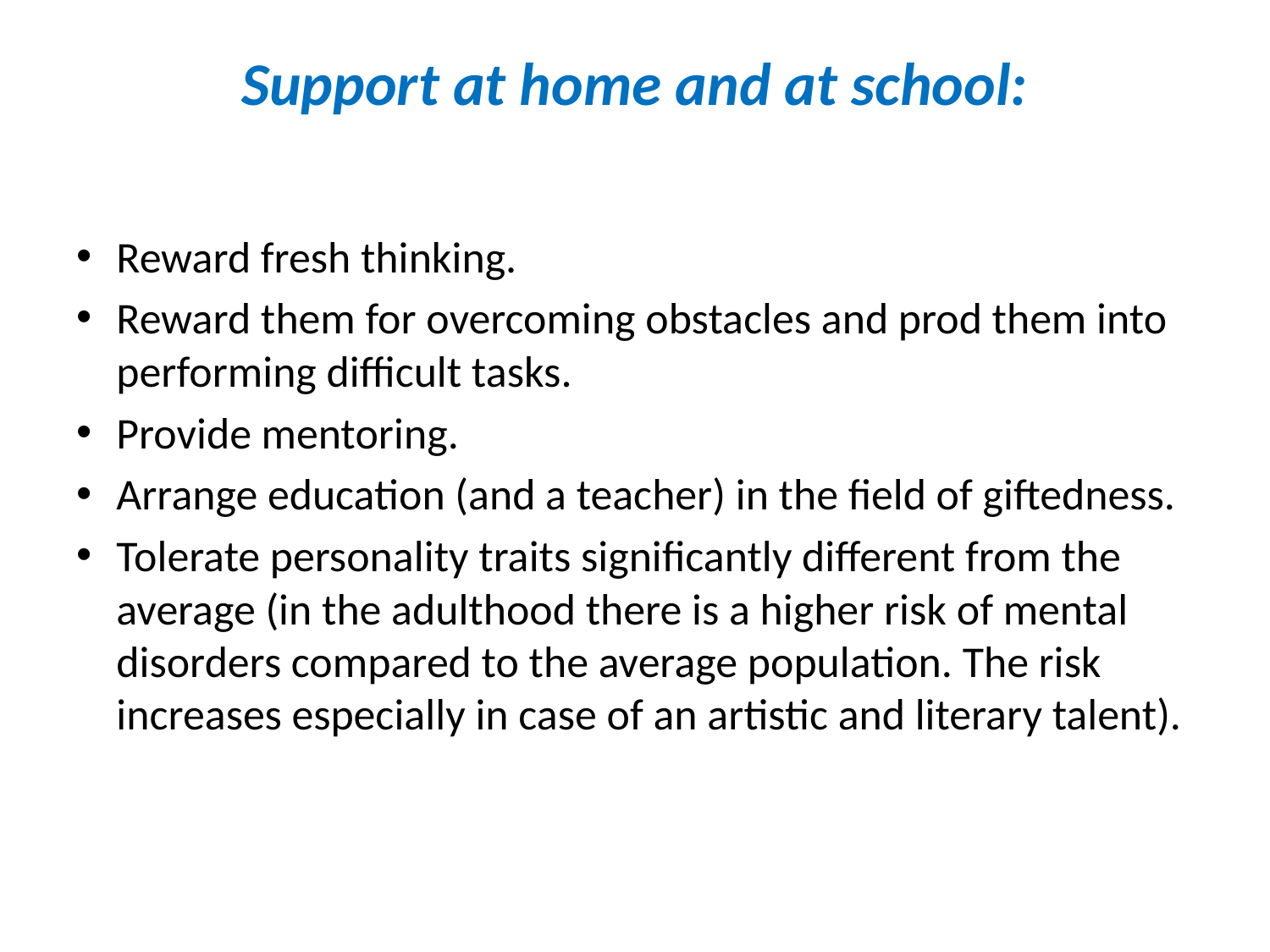

# Support at home and at school:
Reward fresh thinking.
Reward them for overcoming obstacles and prod them into performing difficult tasks.
Provide mentoring.
Arrange education (and a teacher) in the field of giftedness.
Tolerate personality traits significantly different from the average (in the adulthood there is a higher risk of mental disorders compared to the average population. The risk increases especially in case of an artistic and literary talent).